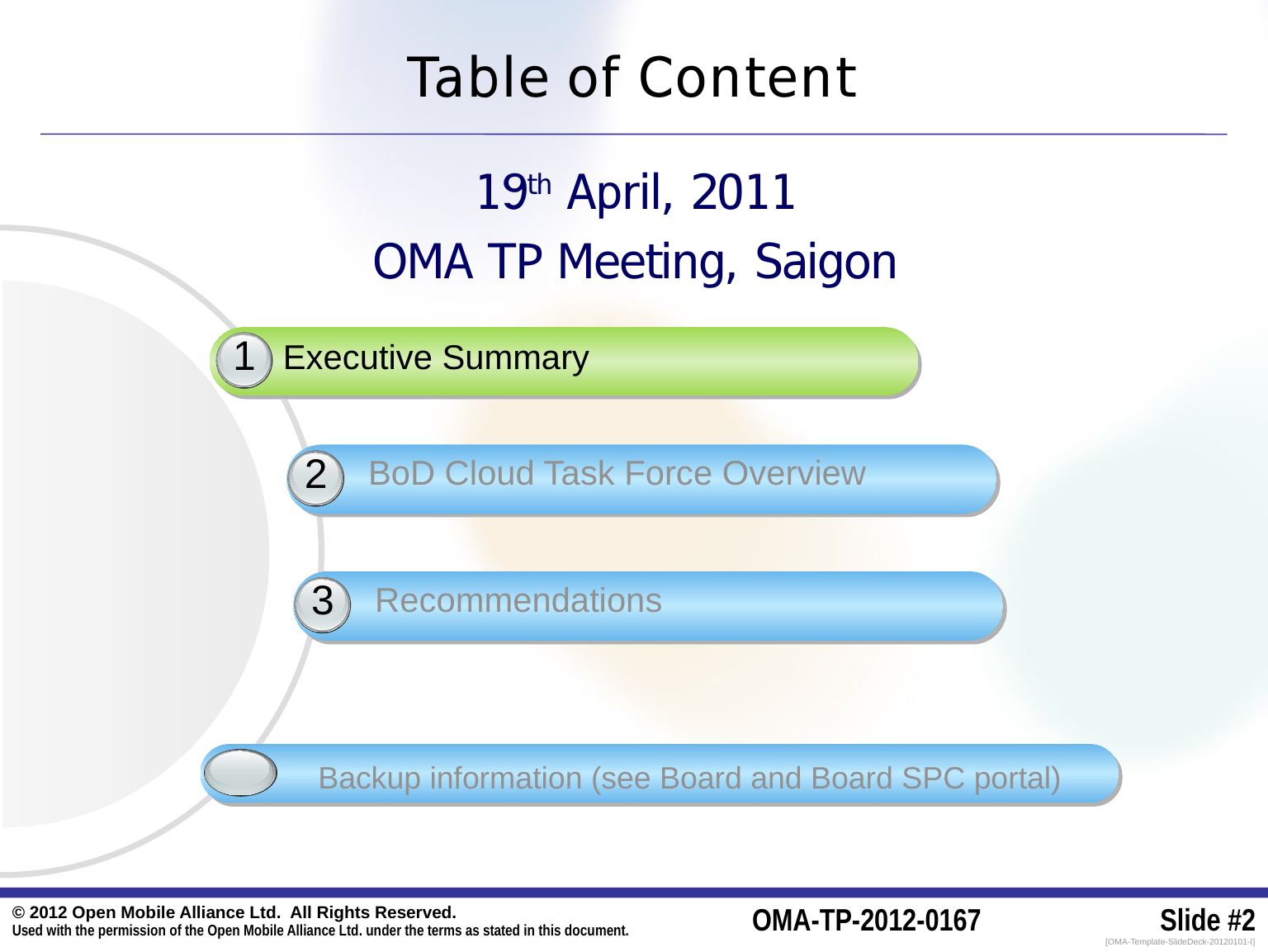

# Table of Content
19th April, 2011
OMA TP Meeting, Saigon

1

 Executive Summary

2
BoD Cloud Task Force Overview

3
Recommendations

Backup information (see Board and Board SPC portal)